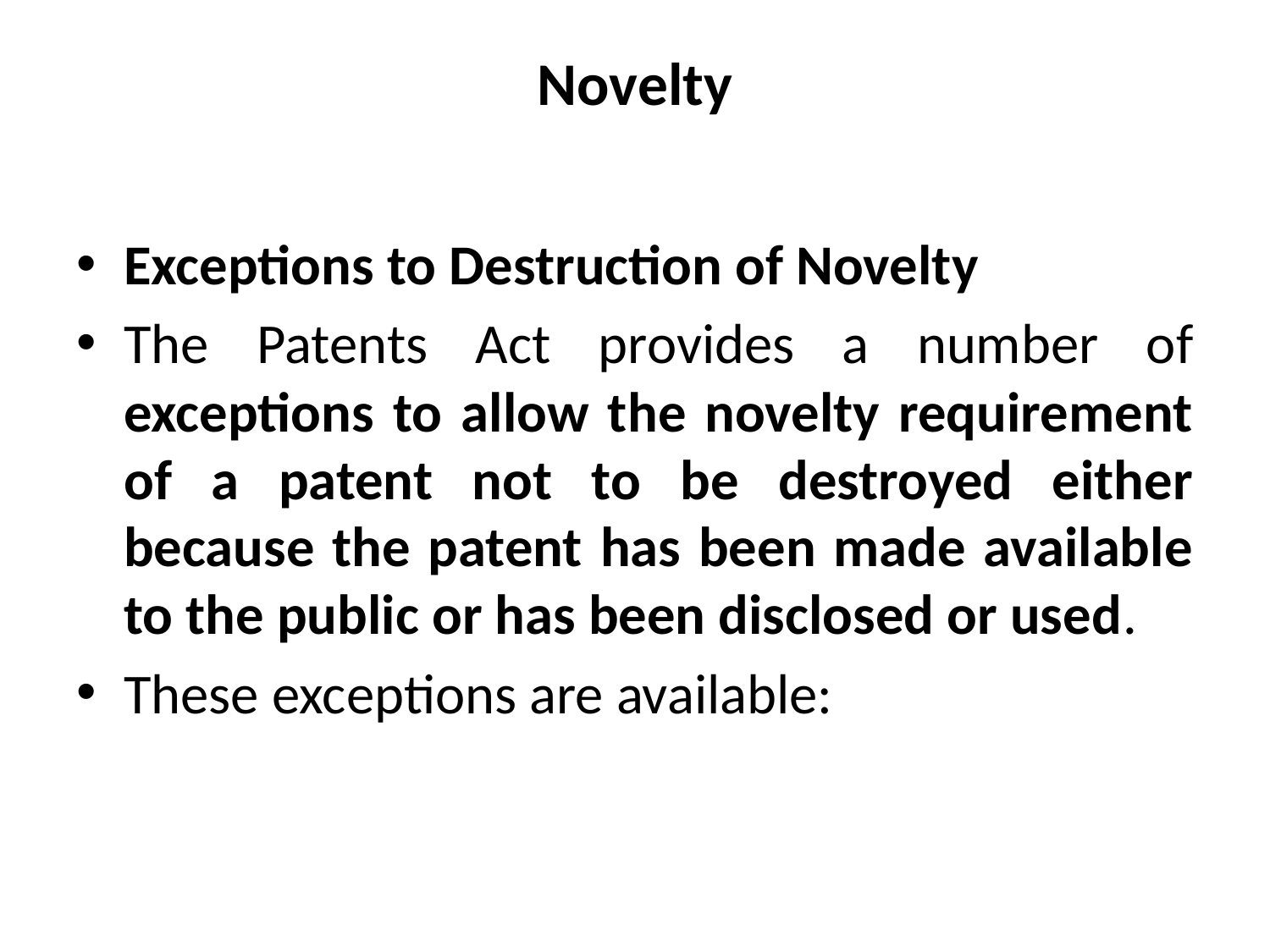

# Novelty
Exceptions to Destruction of Novelty
The Patents Act provides a number of exceptions to allow the novelty requirement of a patent not to be destroyed either because the patent has been made available to the public or has been disclosed or used.
These exceptions are available: